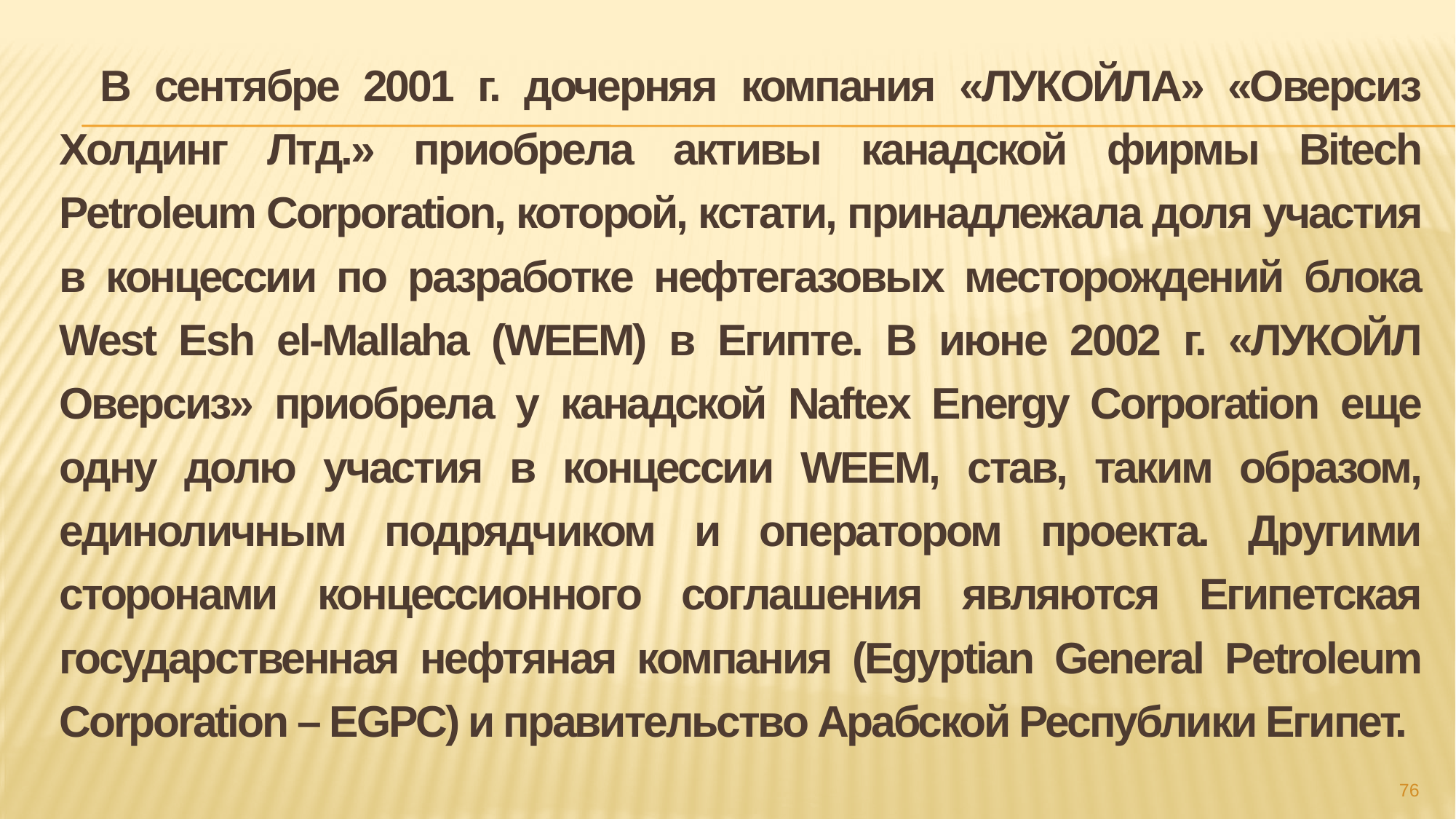

В сентябре 2001 г. дочерняя компания «ЛУКОЙЛА» «Оверсиз Холдинг Лтд.» приобрела активы канадской фирмы Bitech Petroleum Corporation, которой, кстати, принадлежала доля участия в концессии по разработке нефтегазовых месторождений блока West Esh el-Mallaha (WEEM) в Египте. В июне 2002 г. «ЛУКОЙЛ Оверсиз» приобрела у канадской Naftex Energy Corporation еще одну долю участия в концессии WEEM, став, таким образом, единоличным подрядчиком и оператором проекта. Другими сторонами концессионного соглашения являются Египетская государственная нефтяная компания (Egyptian General Petroleum Corporation – EGPC) и правительство Арабской Республики Египет.
#
76